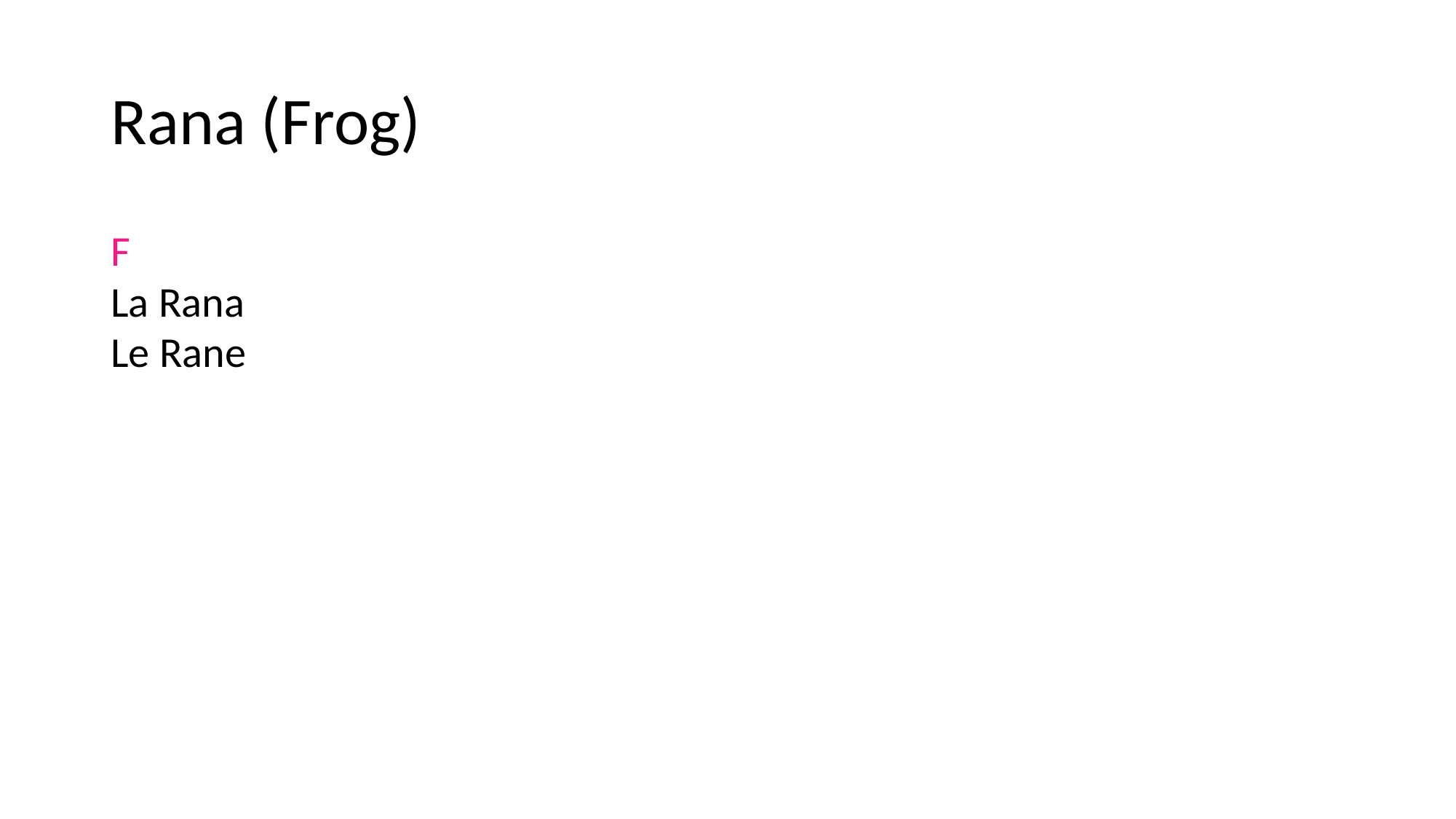

# Rana (Frog)
F
La Rana
Le Rane